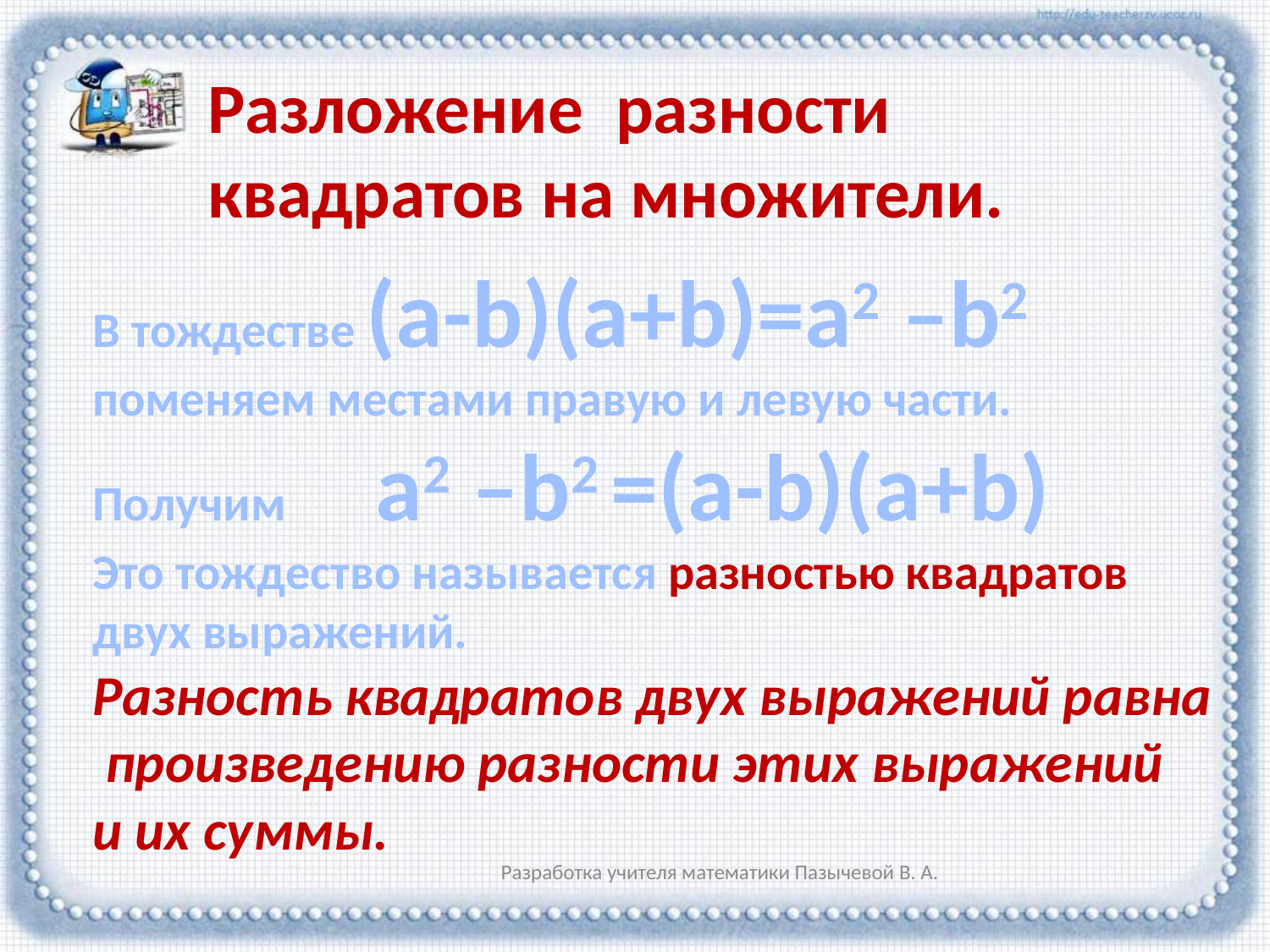

Разложение  разности квадратов на множители.
В тождестве (a-b)(a+b)=a2 –b2
поменяем местами правую и левую части.
Получим        a2 –b2 =(a-b)(a+b)
Это тождество называется разностью квадратов
двух выражений.
Разность квадратов двух выражений равна
 произведению разности этих выражений
и их суммы.
Разработка учителя математики Пазычевой В. А.